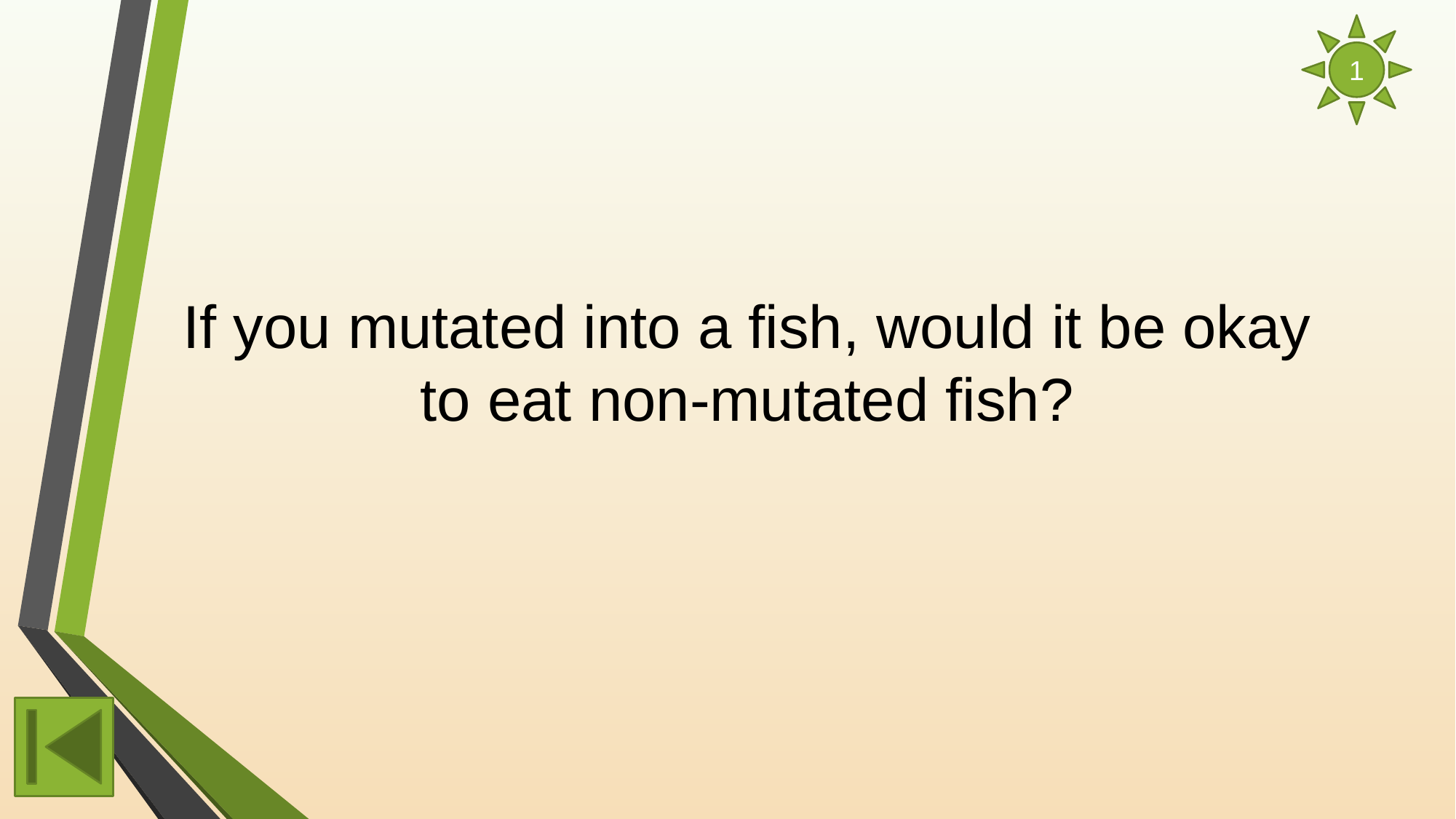

1
# If you mutated into a fish, would it be okay to eat non-mutated fish?